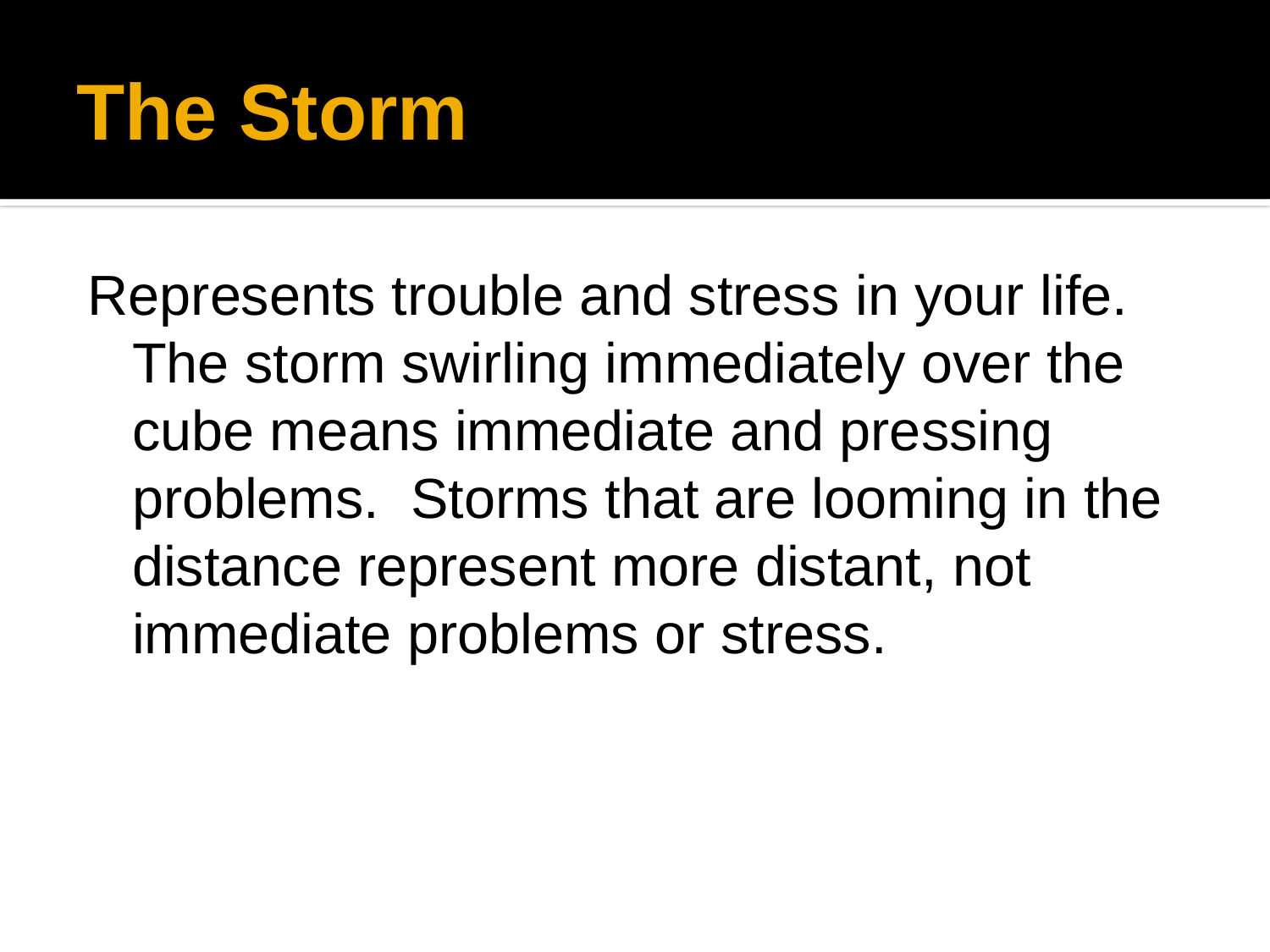

# The Storm
Represents trouble and stress in your life.  The storm swirling immediately over the cube means immediate and pressing problems.  Storms that are looming in the distance represent more distant, not immediate problems or stress.